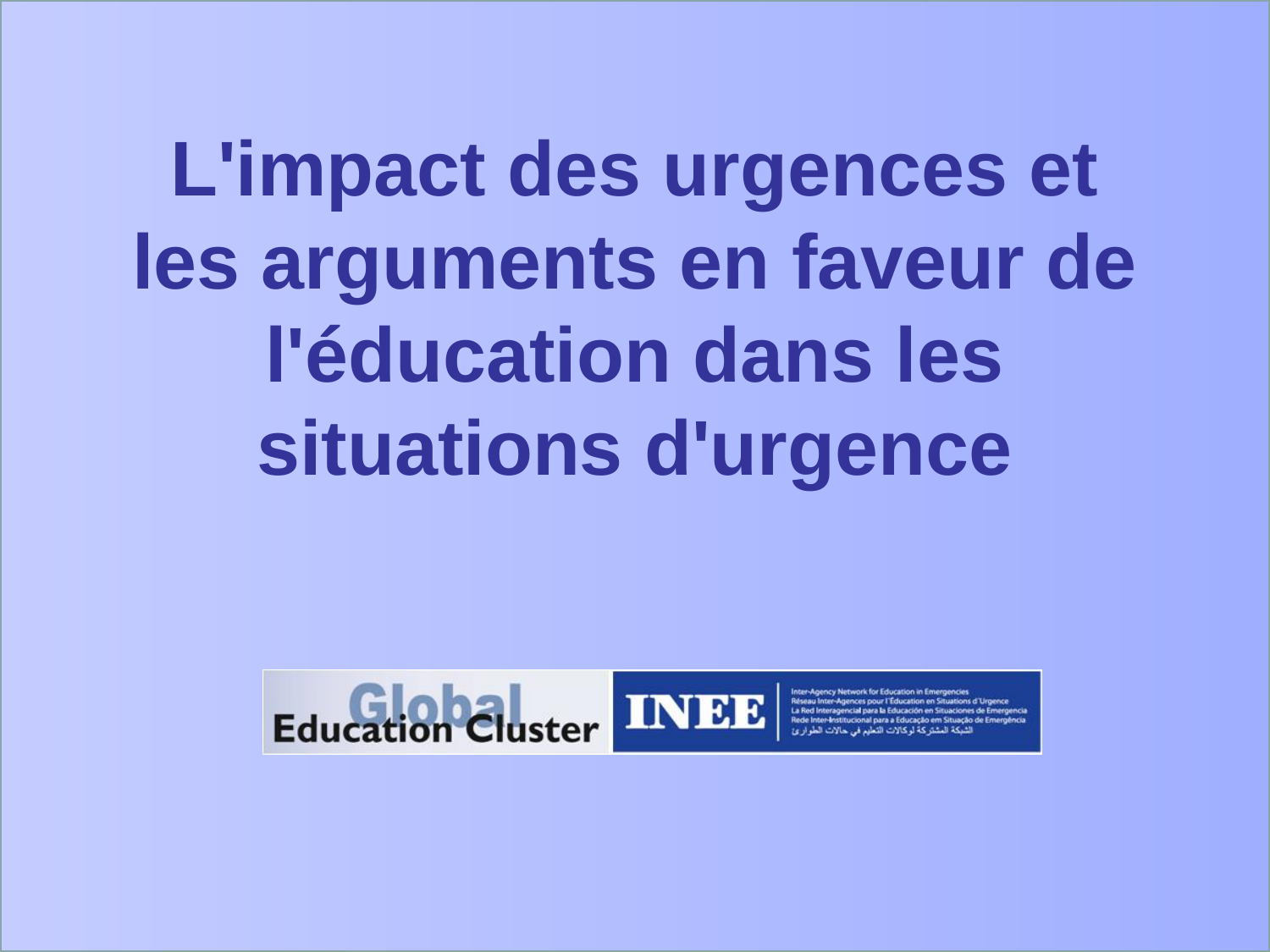

# L'impact des urgences et les arguments en faveur de l'éducation dans les situations d'urgence